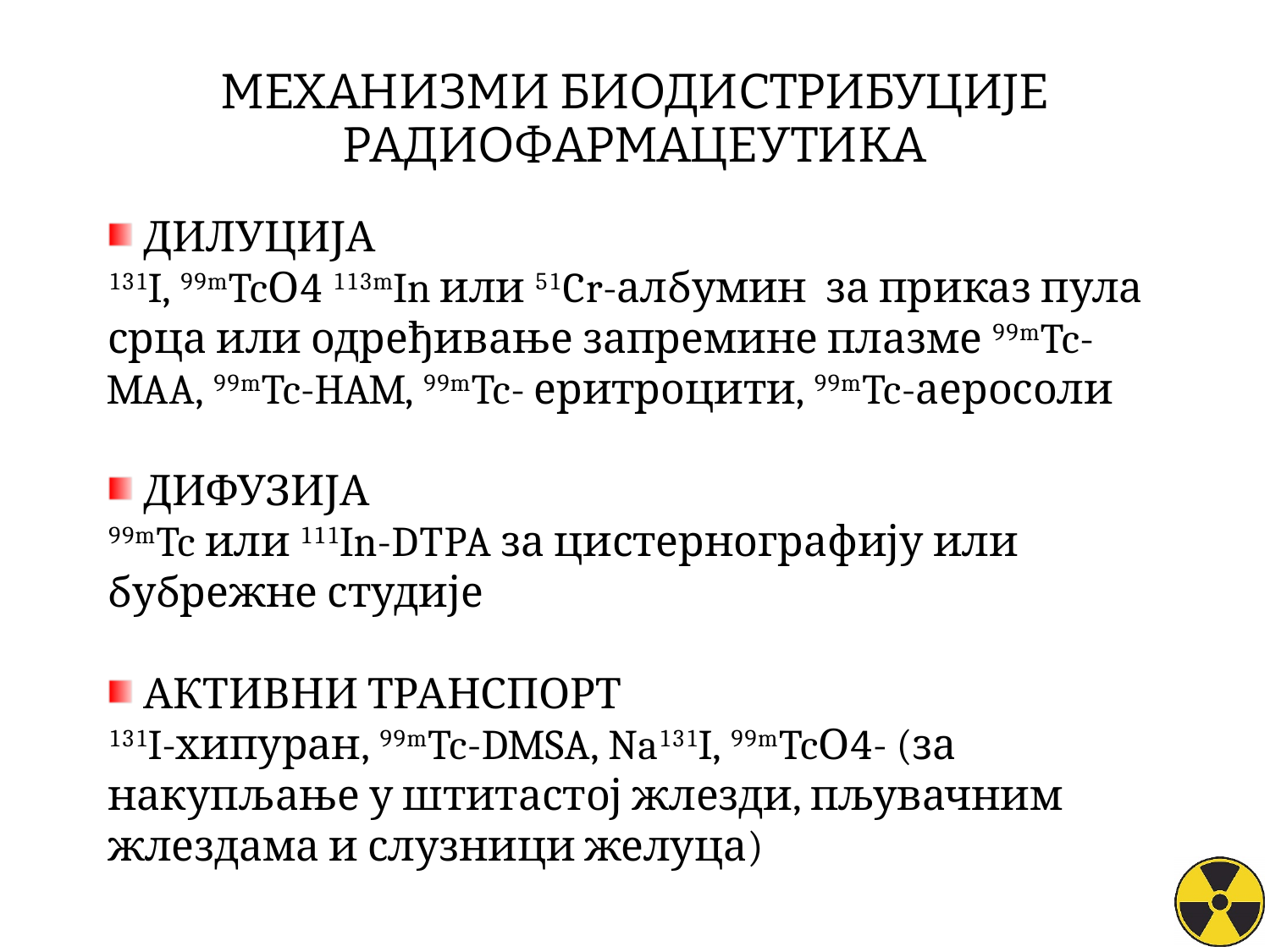

# МЕХАНИЗМИ БИОДИСТРИБУЦИЈЕ РАДИОФАРМАЦЕУТИКА
ДИЛУЦИЈА
131I, 99mTcО4 113mIn или 51Cr-албумин  за приказ пула срца или одређивање запремине плазме 99mTc-MAA, 99mTc-HAM, 99mTc- еритроцити, 99mTc-аеросоли

ДИФУЗИЈА
99mTc или 111In-DTPA за цистернографију или бубрежне студије

АКТИВНИ ТРАНСПОРТ
131I-хипуран, 99mTc-DMSA, Na131I, 99mTcО4- (за накупљање у штитастој жлезди, пљувачним жлездама и слузници желуца)